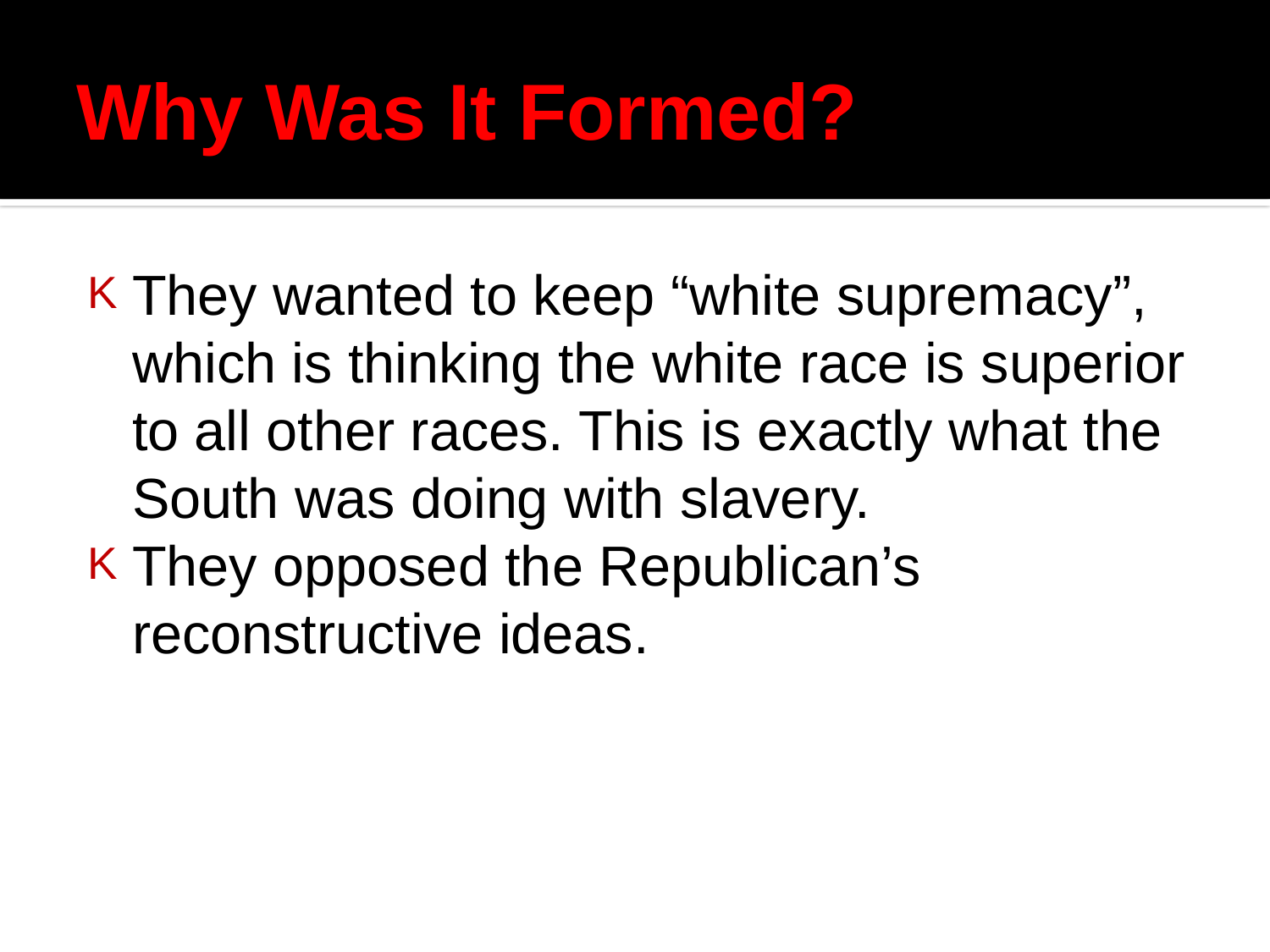

# Why Was It Formed?
They wanted to keep “white supremacy”, which is thinking the white race is superior to all other races. This is exactly what the South was doing with slavery.
They opposed the Republican’s reconstructive ideas.